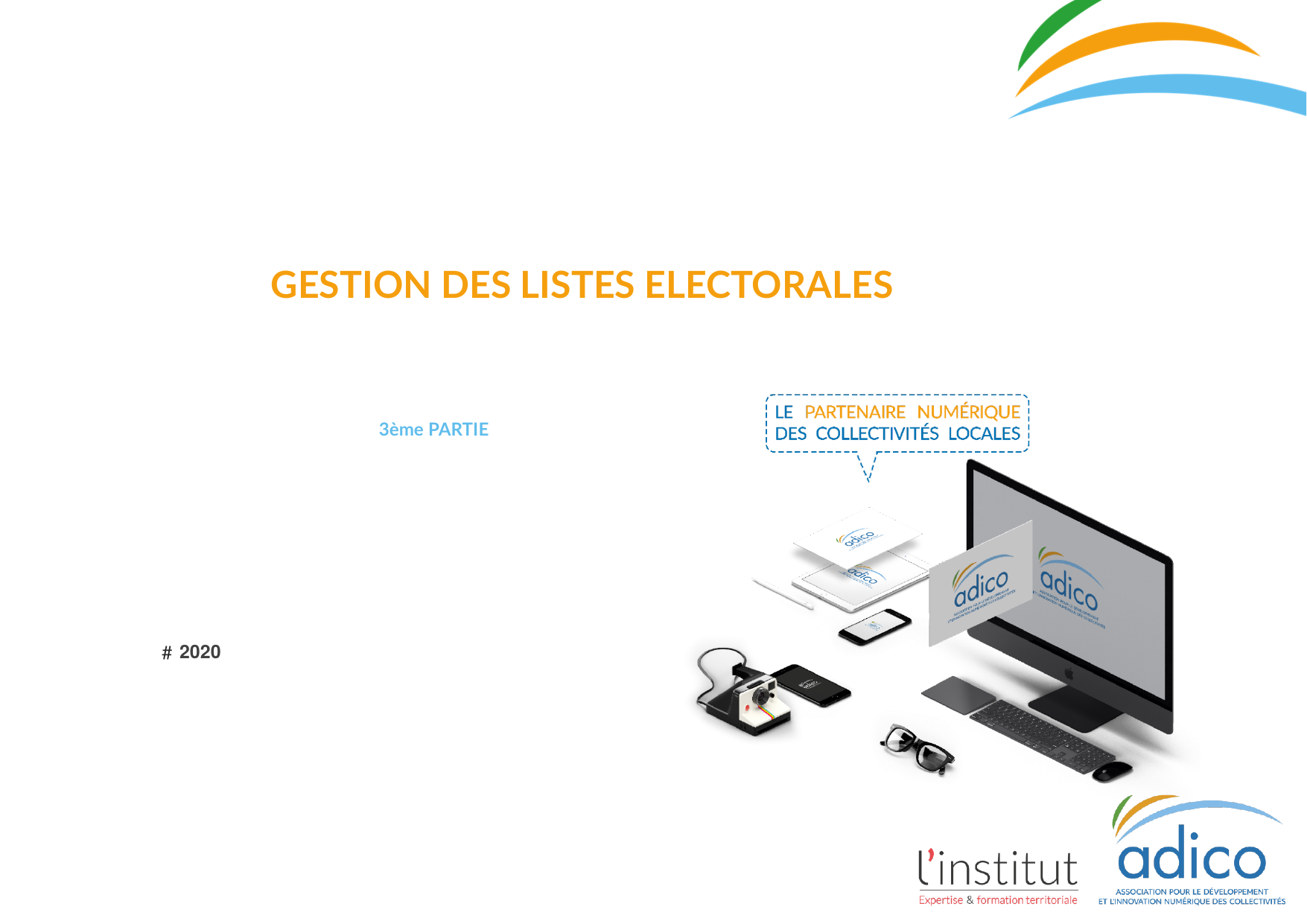

# GESTION Des Listes Electorales
3ème PARTIE
2020